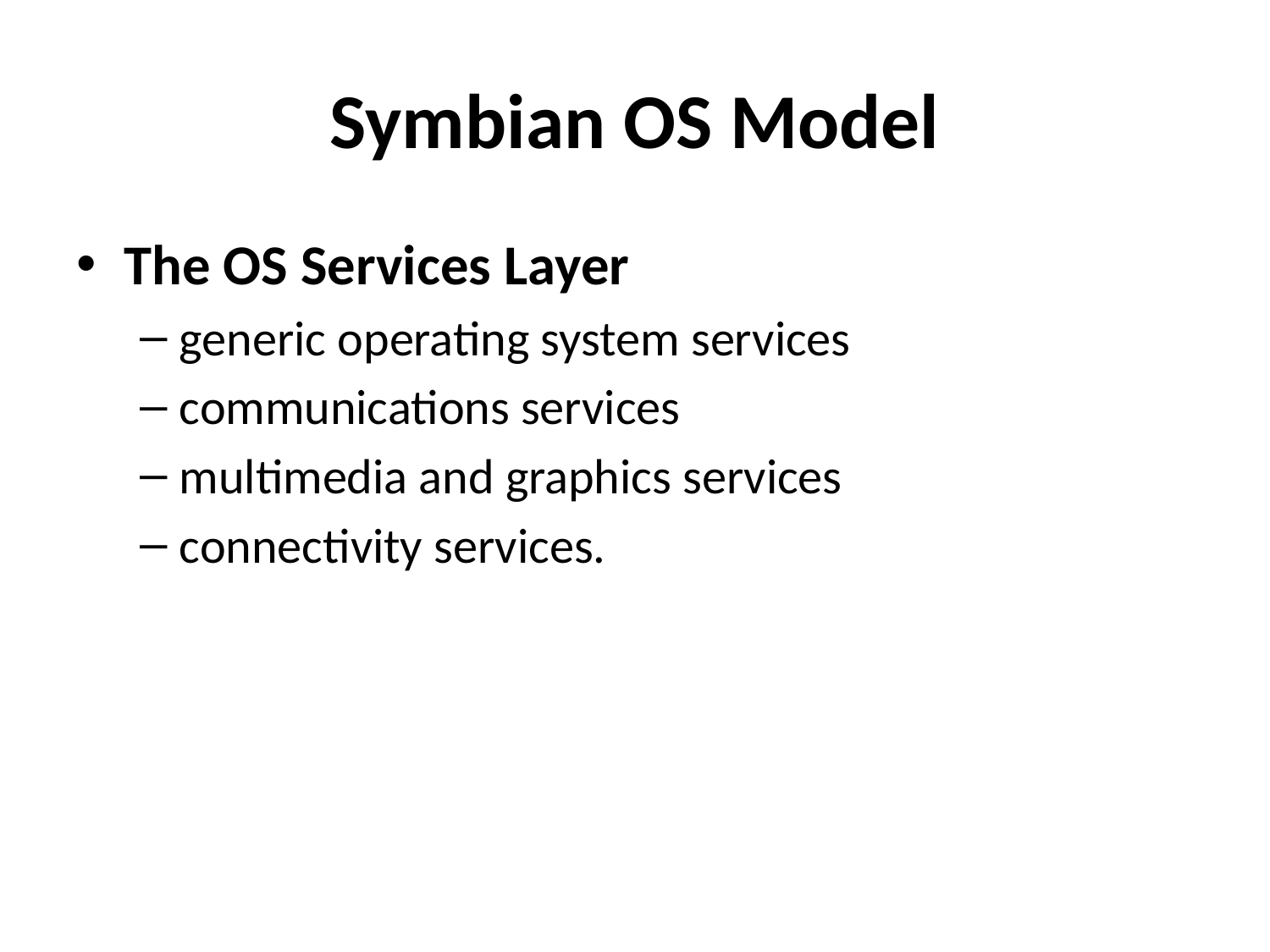

# Symbian OS Model
The OS Services Layer
generic operating system services
communications services
multimedia and graphics services
connectivity services.